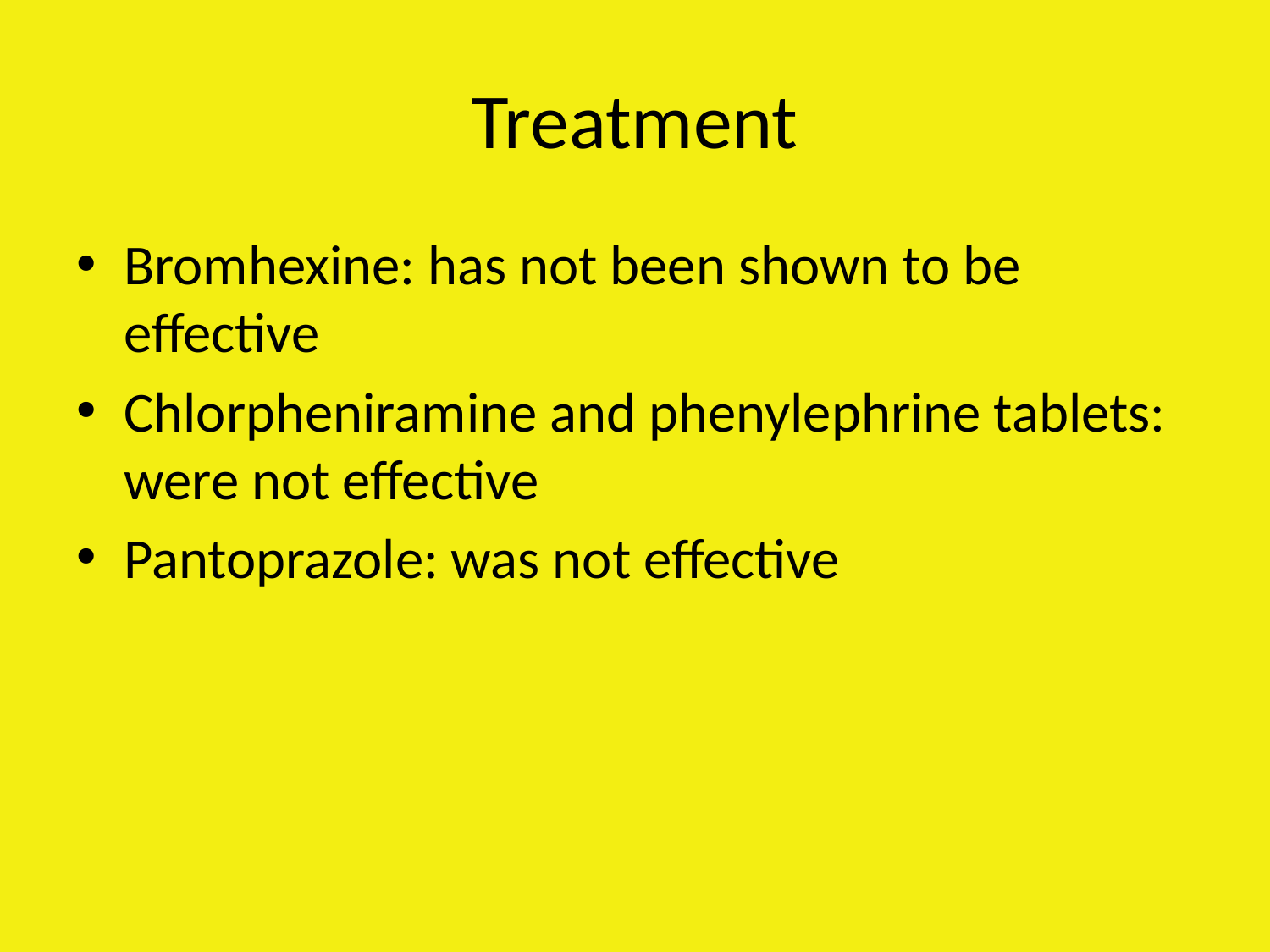

# Treatment
Bromhexine: has not been shown to be effective
Chlorpheniramine and phenylephrine tablets: were not effective
Pantoprazole: was not effective